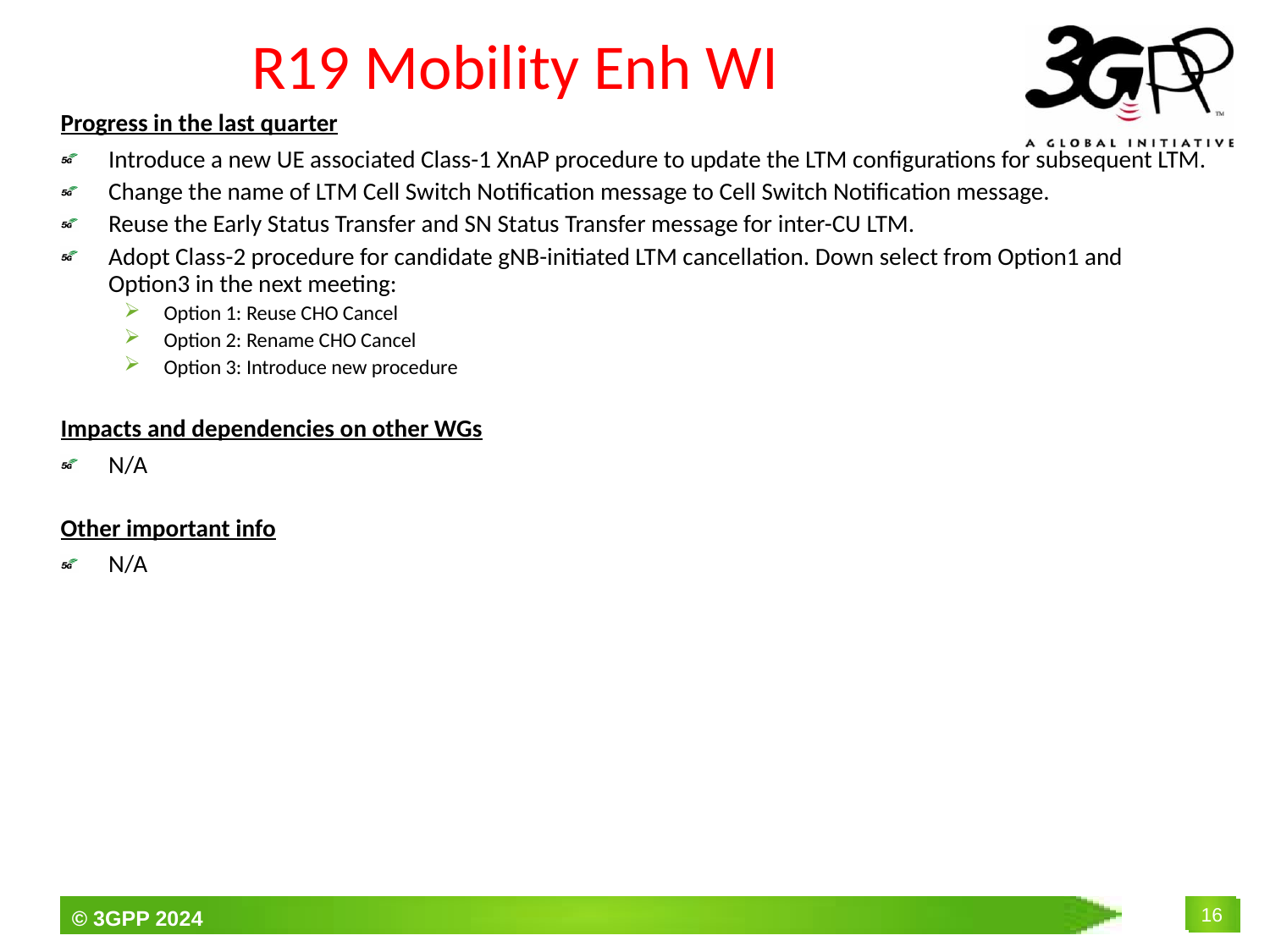

# R19 Mobility Enh WI
Progress in the last quarter
Introduce a new UE associated Class-1 XnAP procedure to update the LTM configurations for subsequent LTM.
Change the name of LTM Cell Switch Notification message to Cell Switch Notification message.
Reuse the Early Status Transfer and SN Status Transfer message for inter-CU LTM.
Adopt Class-2 procedure for candidate gNB-initiated LTM cancellation. Down select from Option1 and Option3 in the next meeting:
Option 1: Reuse CHO Cancel
Option 2: Rename CHO Cancel
Option 3: Introduce new procedure

Impacts and dependencies on other WGs
N/A

Other important info
N/A

16